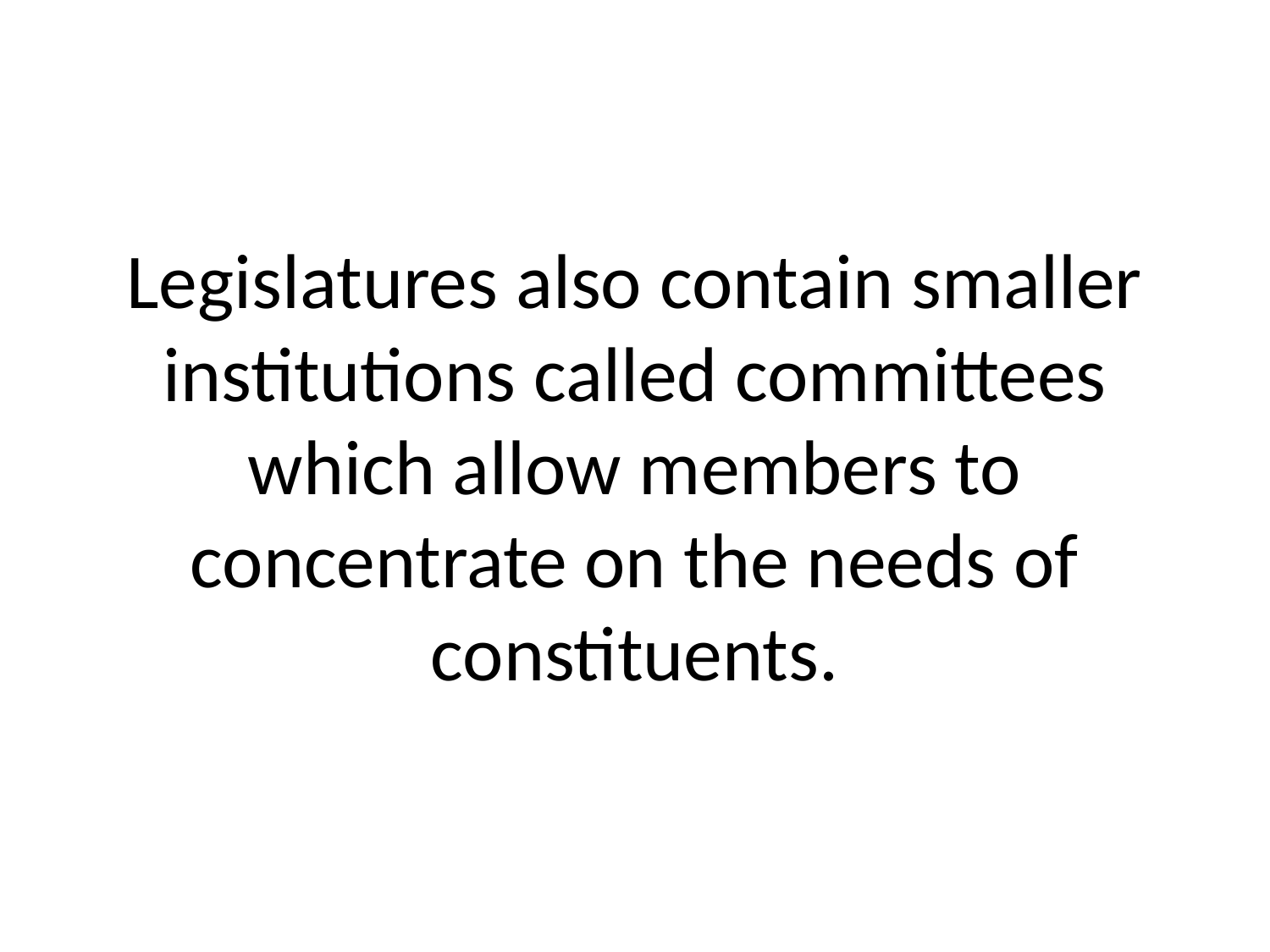

# Legislatures also contain smaller institutions called committees which allow members to concentrate on the needs of constituents.